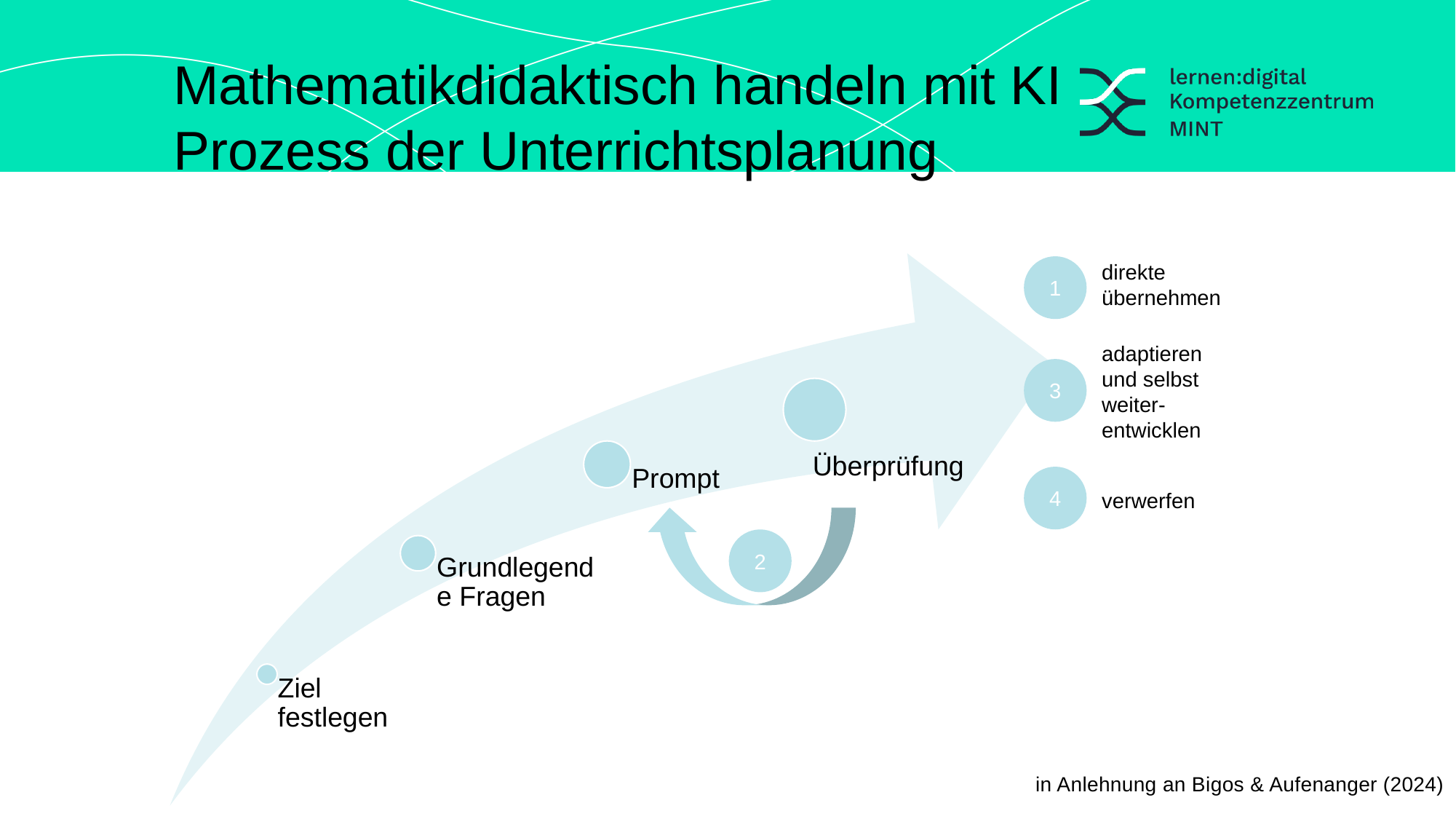

Mathematikdidaktisch handeln mit KI
Prozess der Unterrichtsplanung
direkte übernehmen
Ziel festlegen
Grundlegende Fragen
Prompt

Überprüfung
1

adaptieren und selbst weiter-entwicklen
3
4
verwerfen

2
in Anlehnung an Bigos & Aufenanger (2024)